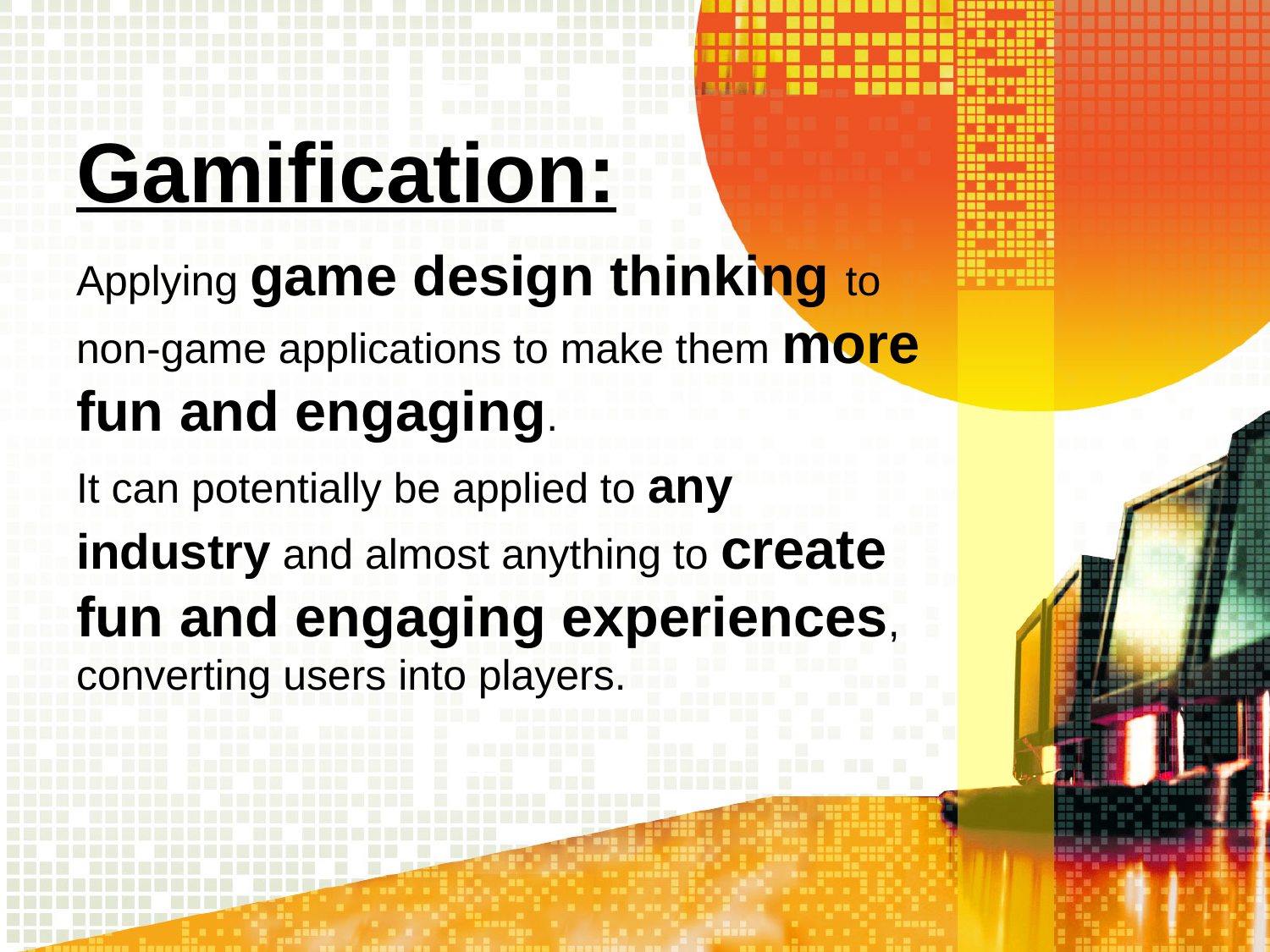

# Gamification:
Applying game design thinking to non-game applications to make them more fun and engaging.
It can potentially be applied to any industry and almost anything to create fun and engaging experiences, converting users into players.